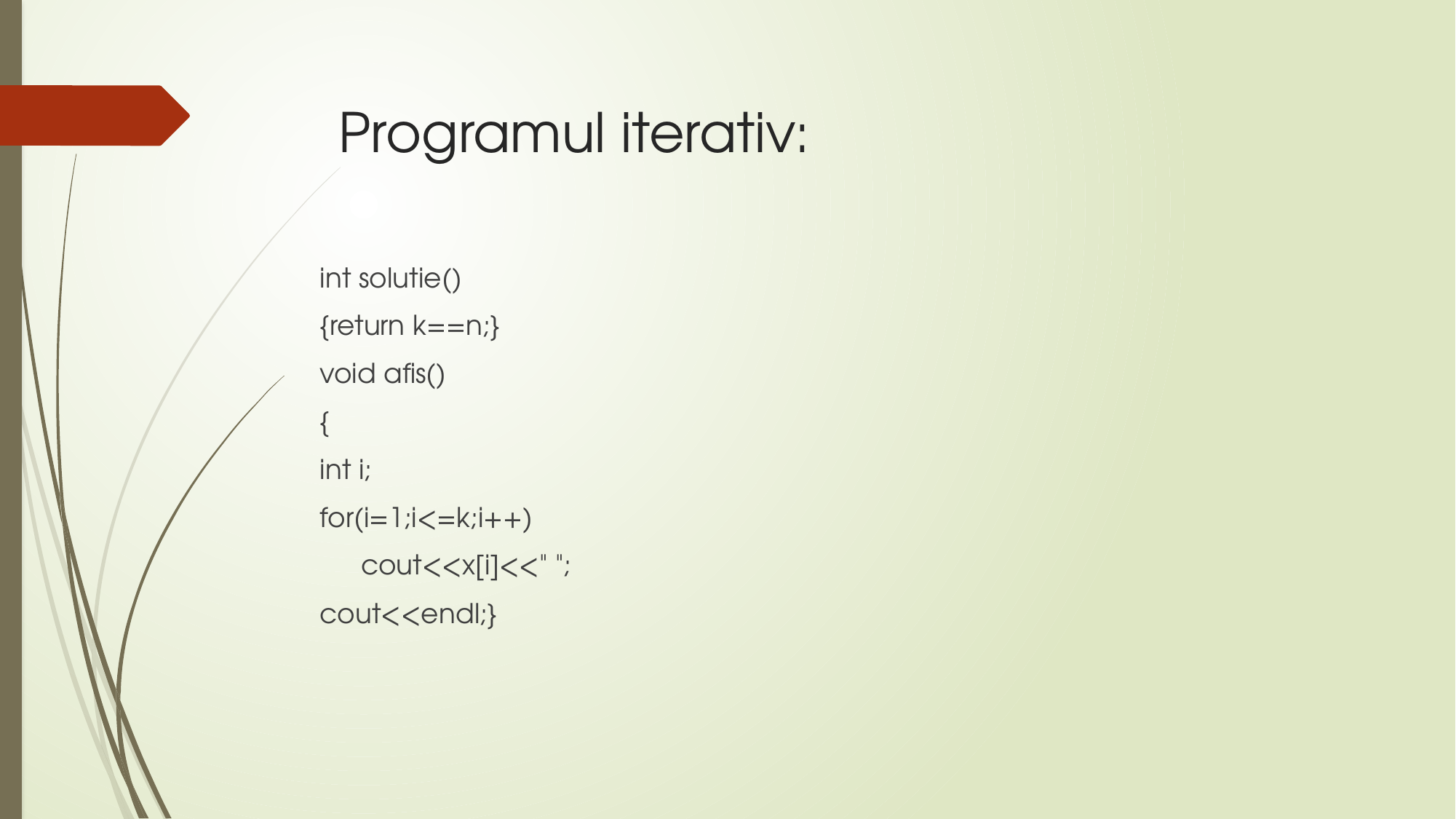

Programul iterativ:
int solutie()
{return k==n;}
void afis()
{
int i;
for(i=1;i<=k;i++)
	cout<<x[i]<<" ";
cout<<endl;}